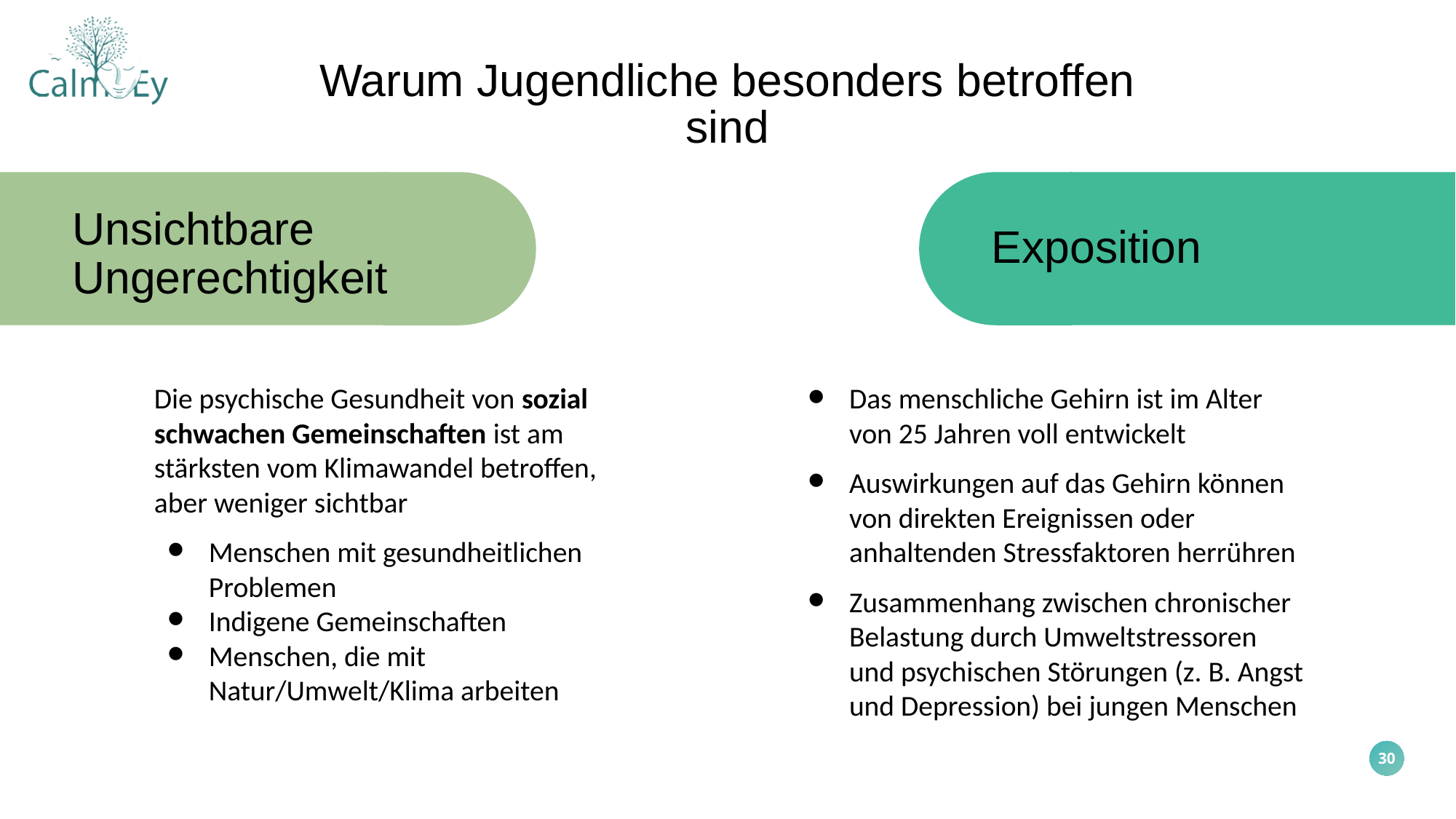

Warum Jugendliche besonders betroffen sind

Unsichtbare Ungerechtigkeit
Exposition
Die psychische Gesundheit von sozial schwachen Gemeinschaften ist am stärksten vom Klimawandel betroffen, aber weniger sichtbar
Menschen mit gesundheitlichen Problemen
Indigene Gemeinschaften
Menschen, die mit Natur/Umwelt/Klima arbeiten
Das menschliche Gehirn ist im Alter von 25 Jahren voll entwickelt
Auswirkungen auf das Gehirn können von direkten Ereignissen oder anhaltenden Stressfaktoren herrühren
Zusammenhang zwischen chronischer Belastung durch Umweltstressoren und psychischen Störungen (z. B. Angst und Depression) bei jungen Menschen